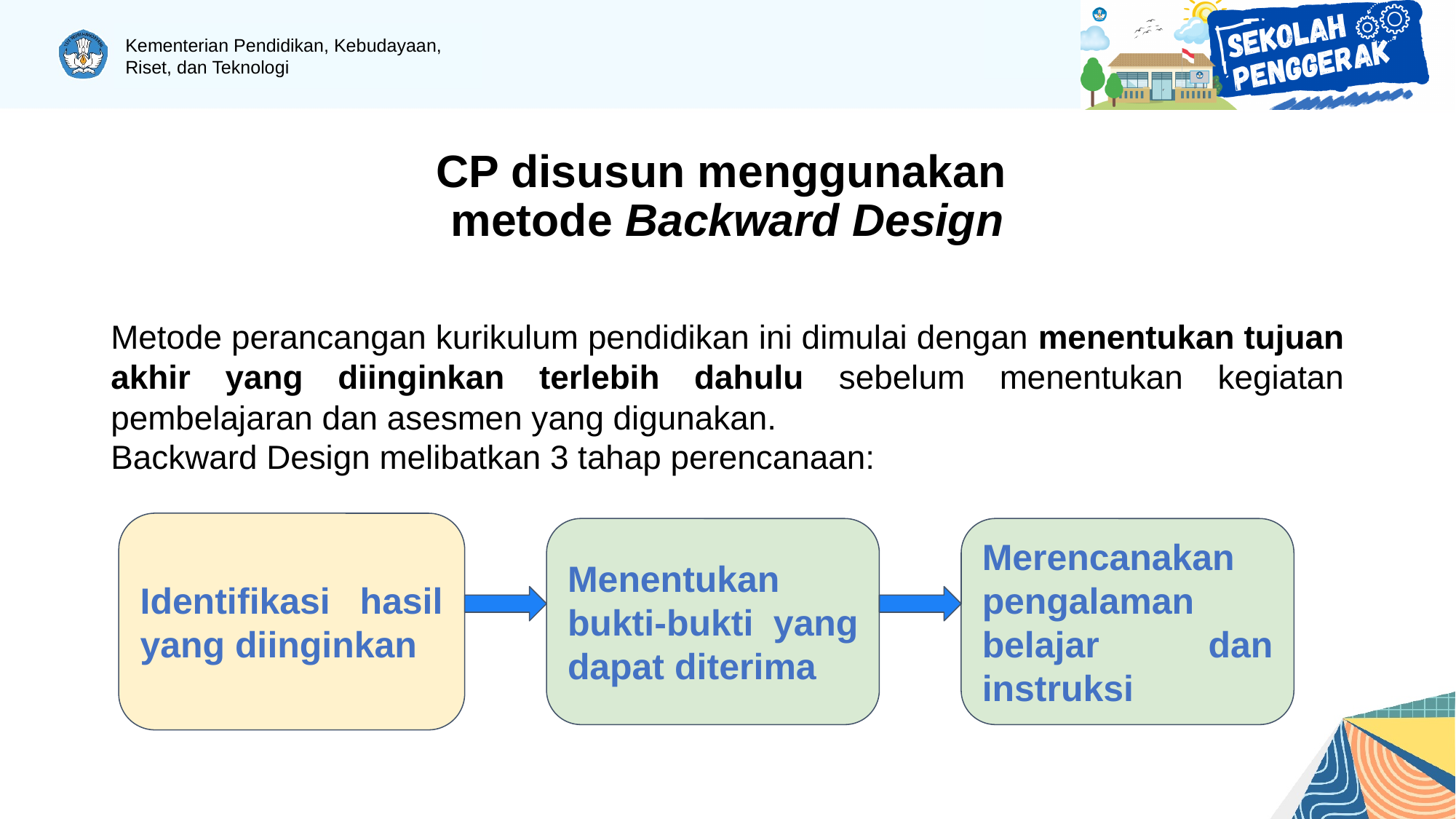

# CP disusun menggunakan
metode Backward Design
Metode perancangan kurikulum pendidikan ini dimulai dengan menentukan tujuan akhir yang diinginkan terlebih dahulu sebelum menentukan kegiatan pembelajaran dan asesmen yang digunakan.
Backward Design melibatkan 3 tahap perencanaan:

Identifikasi hasil yang diinginkan
Menentukan bukti-bukti yang dapat diterima
Merencanakan pengalaman belajar dan instruksi